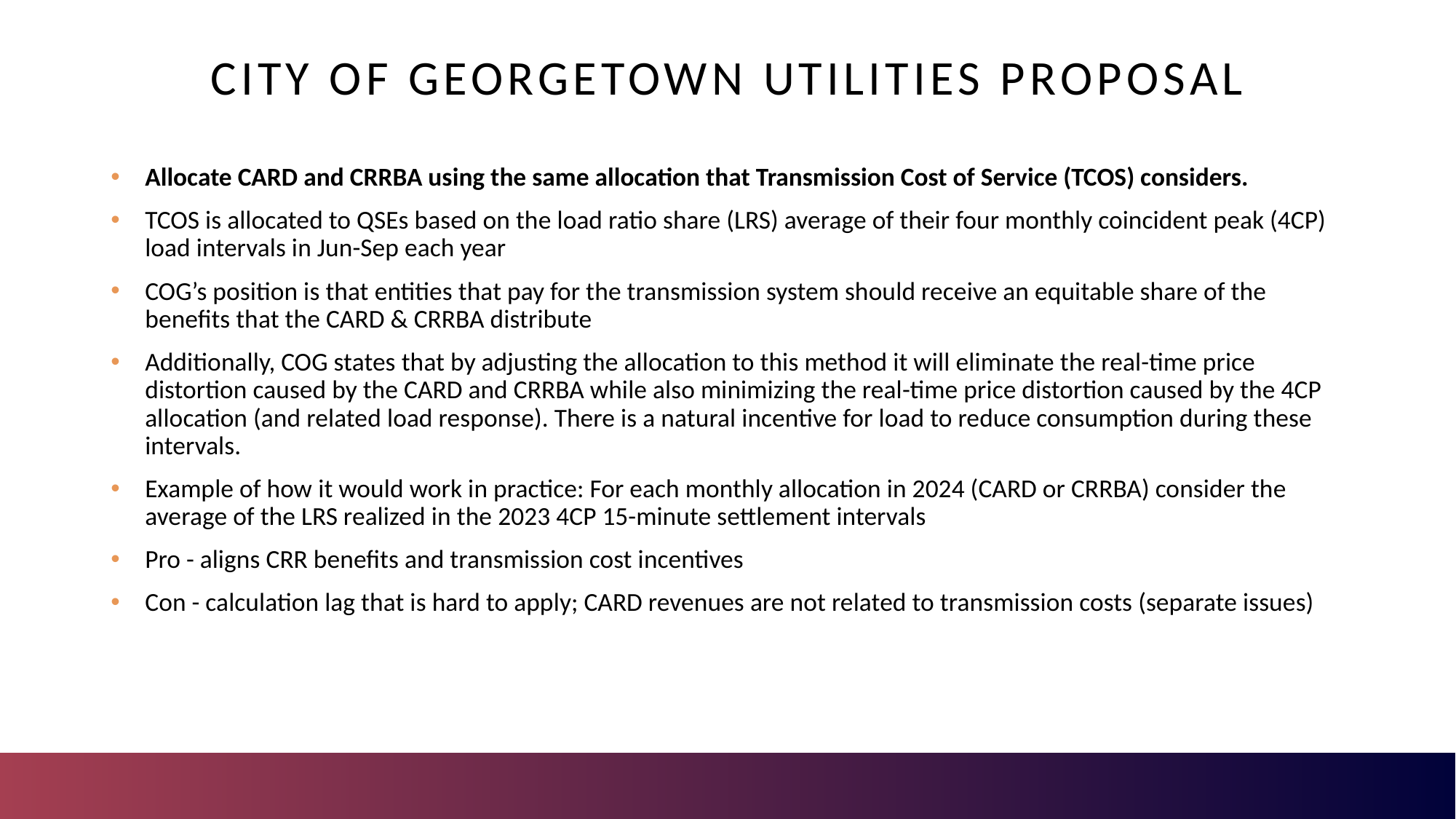

# CITY of Georgetown UTILITIES PROPOSAL
Allocate CARD and CRRBA using the same allocation that Transmission Cost of Service (TCOS) considers.
TCOS is allocated to QSEs based on the load ratio share (LRS) average of their four monthly coincident peak (4CP) load intervals in Jun-Sep each year
COG’s position is that entities that pay for the transmission system should receive an equitable share of the benefits that the CARD & CRRBA distribute
Additionally, COG states that by adjusting the allocation to this method it will eliminate the real-time price distortion caused by the CARD and CRRBA while also minimizing the real-time price distortion caused by the 4CP allocation (and related load response). There is a natural incentive for load to reduce consumption during these intervals.
Example of how it would work in practice: For each monthly allocation in 2024 (CARD or CRRBA) consider the average of the LRS realized in the 2023 4CP 15-minute settlement intervals
Pro - aligns CRR benefits and transmission cost incentives
Con - calculation lag that is hard to apply; CARD revenues are not related to transmission costs (separate issues)